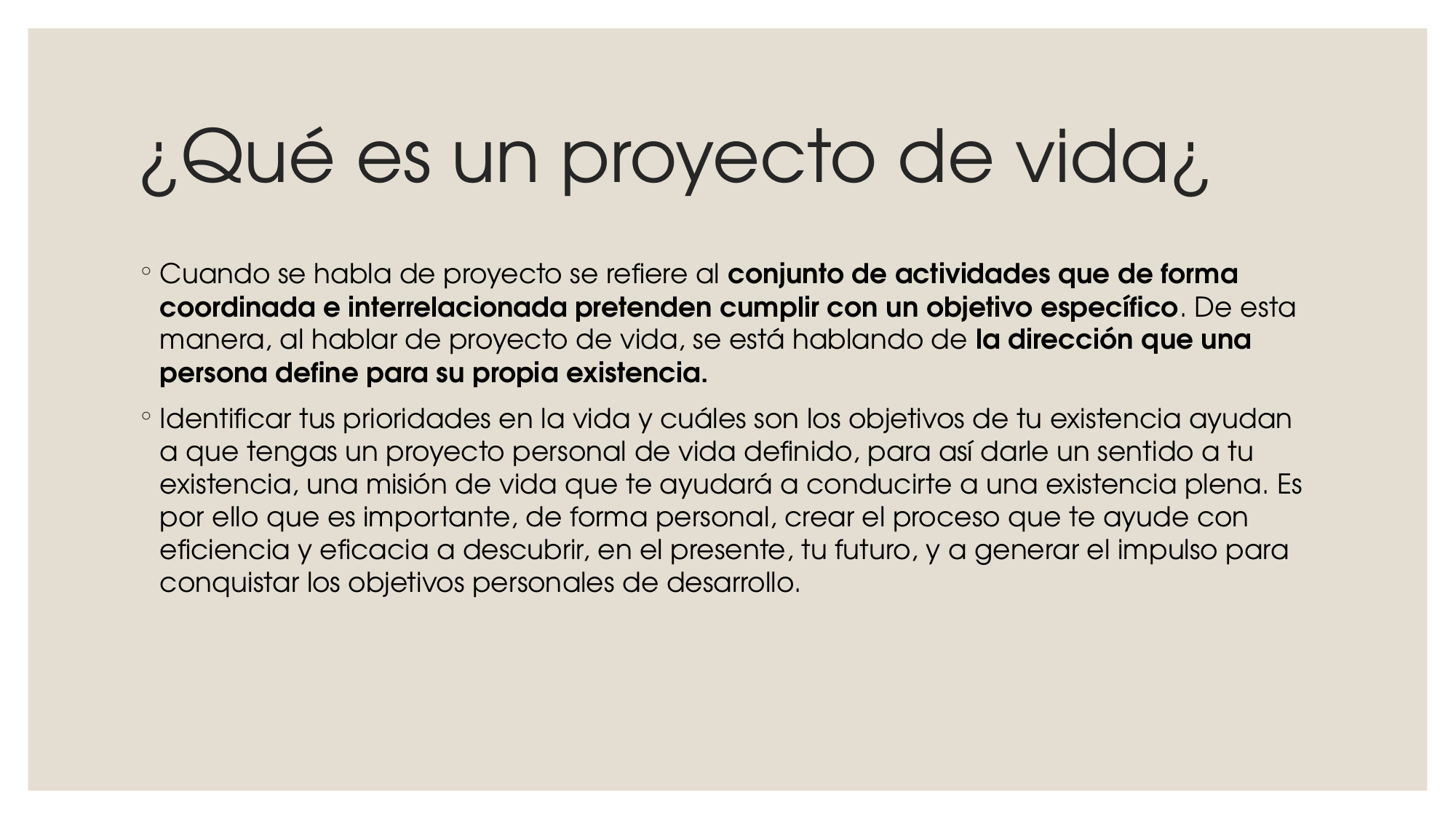

# ¿Qué es un proyecto de vida¿
Cuando se habla de proyecto se refiere al conjunto de actividades que de forma coordinada e interrelacionada pretenden cumplir con un objetivo específico. De esta manera, al hablar de proyecto de vida, se está hablando de la dirección que una persona define para su propia existencia.
Identificar tus prioridades en la vida y cuáles son los objetivos de tu existencia ayudan a que tengas un proyecto personal de vida definido, para así darle un sentido a tu existencia, una misión de vida que te ayudará a conducirte a una existencia plena. Es por ello que es importante, de forma personal, crear el proceso que te ayude con eficiencia y eficacia a descubrir, en el presente, tu futuro, y a generar el impulso para conquistar los objetivos personales de desarrollo.